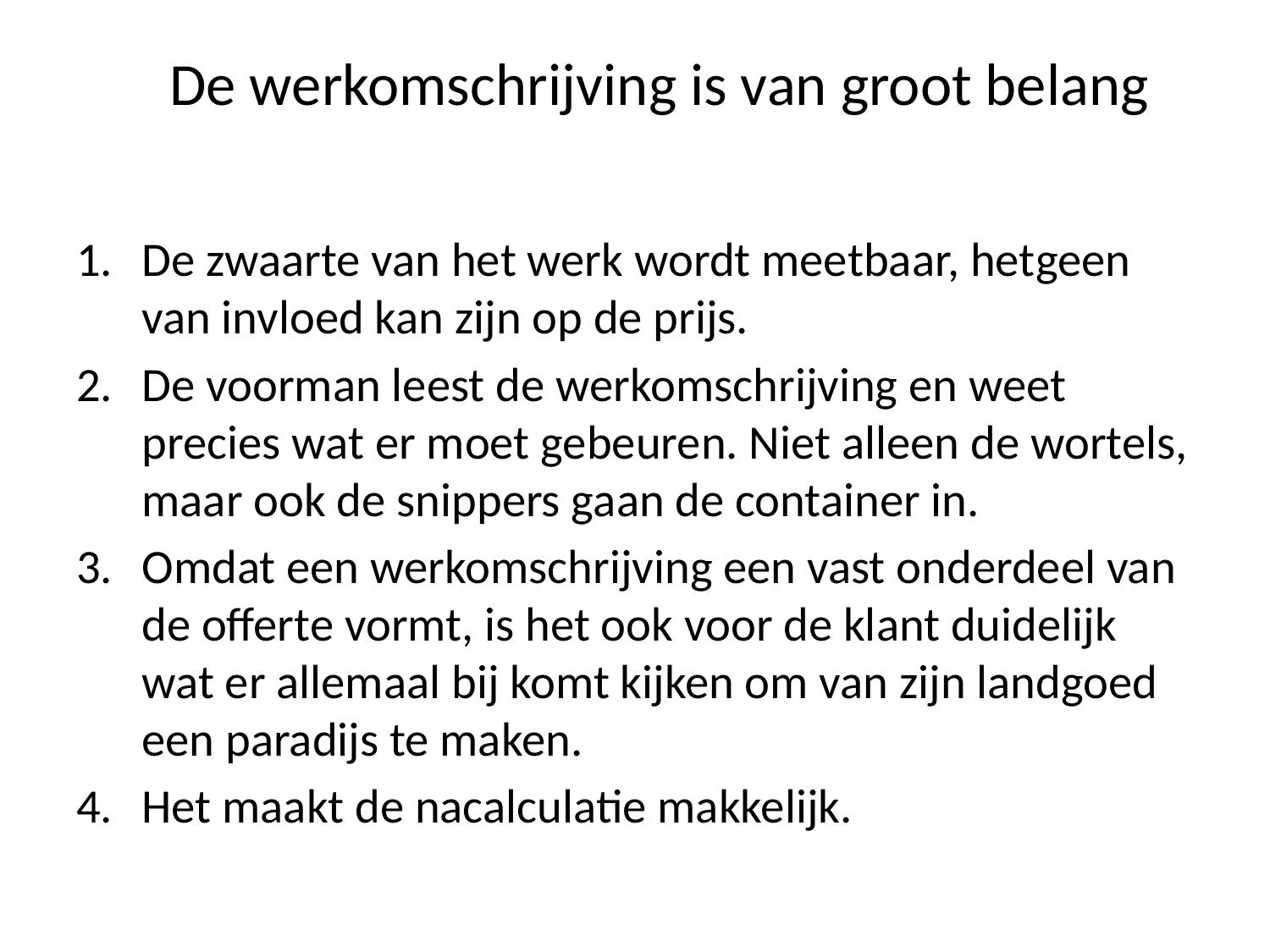

# De werkomschrijving is van groot belang
De zwaarte van het werk wordt meetbaar, hetgeen van invloed kan zijn op de prijs.
De voorman leest de werkomschrijving en weet precies wat er moet gebeuren. Niet alleen de wortels, maar ook de snippers gaan de container in.
Omdat een werkomschrijving een vast onderdeel van de offerte vormt, is het ook voor de klant duidelijk wat er allemaal bij komt kijken om van zijn landgoed een paradijs te maken.
Het maakt de nacalculatie makkelijk.